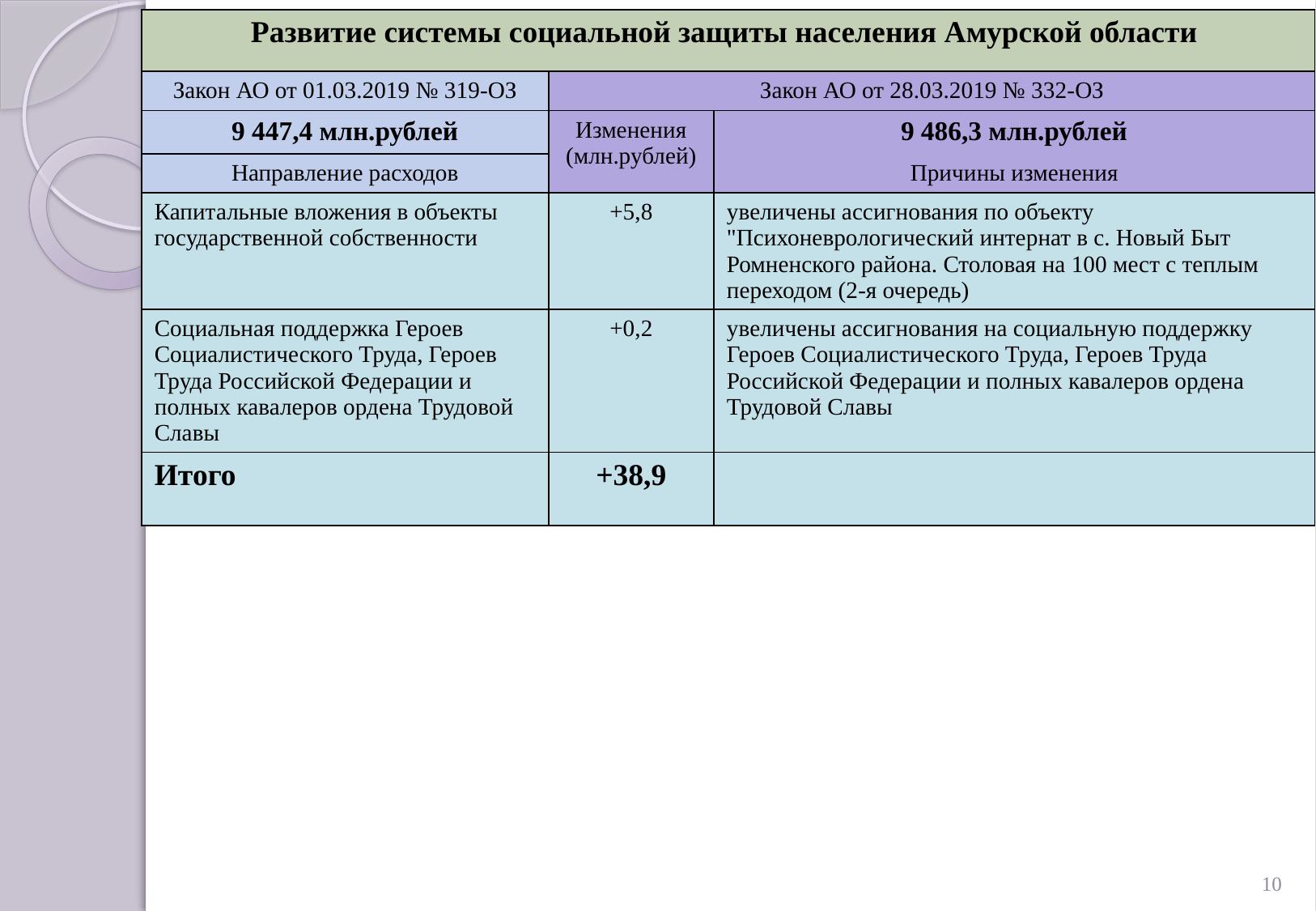

| Развитие системы социальной защиты населения Амурской области |  |  |
| --- | --- | --- |
| Закон АО от 01.03.2019 № 319-ОЗ | Закон АО от 28.03.2019 № 332-ОЗ |  |
| 9 447,4 млн.рублей | Изменения (млн.рублей) | 9 486,3 млн.рублей |
|  |  | Причины изменения |
| Направление расходов |  |  |
| Капитальные вложения в объекты государственной собственности | +5,8 | увеличены ассигнования по объекту "Психоневрологический интернат в с. Новый Быт Ромненского района. Столовая на 100 мест с теплым переходом (2-я очередь) |
| Социальная поддержка Героев Социалистического Труда, Героев Труда Российской Федерации и полных кавалеров ордена Трудовой Славы | +0,2 | увеличены ассигнования на социальную поддержку Героев Социалистического Труда, Героев Труда Российской Федерации и полных кавалеров ордена Трудовой Славы |
| Итого | +38,9 |  |
10